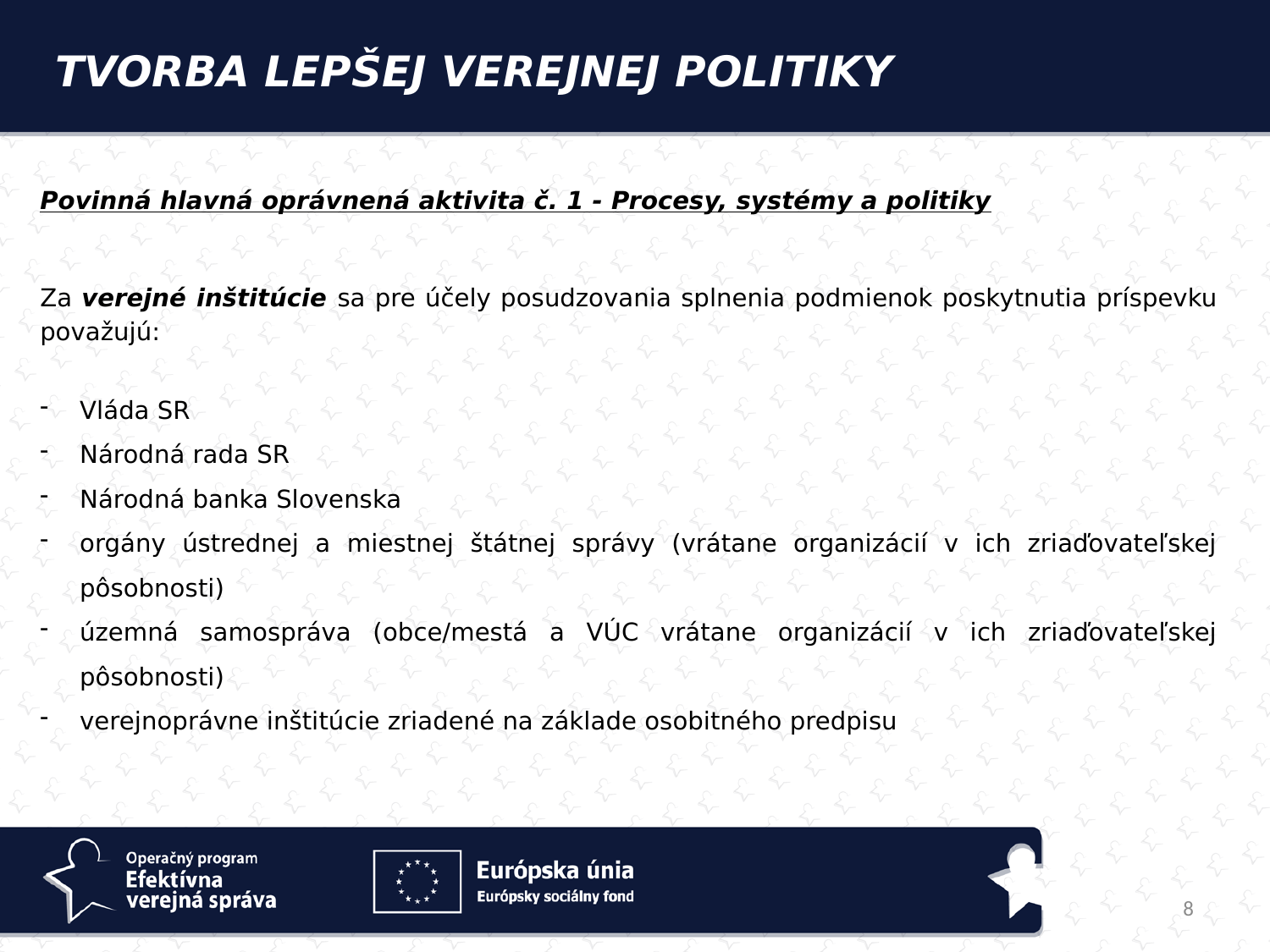

TVORBA LEPŠEJ VEREJNEJ POLITIKY

Povinná hlavná oprávnená aktivita č. 1 - Procesy, systémy a politiky

Za verejné inštitúcie sa pre účely posudzovania splnenia podmienok poskytnutia príspevku považujú:

Vláda SR
Národná rada SR
Národná banka Slovenska
orgány ústrednej a miestnej štátnej správy (vrátane organizácií v ich zriaďovateľskej pôsobnosti)
územná samospráva (obce/mestá a VÚC vrátane organizácií v ich zriaďovateľskej pôsobnosti)
verejnoprávne inštitúcie zriadené na základe osobitného predpisu
8